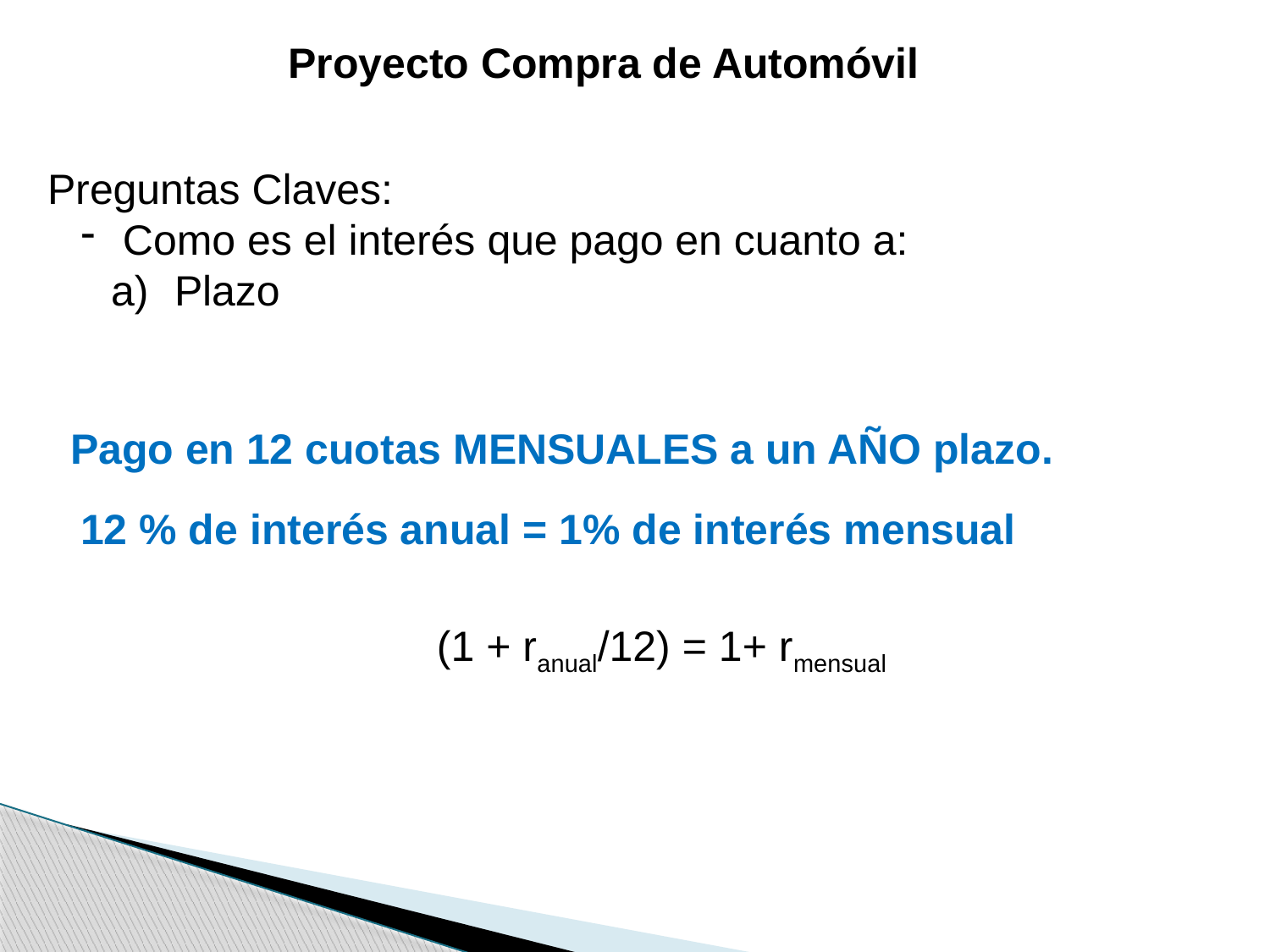

Proyecto Compra de Automóvil
Preguntas Claves:
 Como es el interés que pago en cuanto a:
Plazo

(1 + ranual/12) = 1+ rmensual
Pago en 12 cuotas MENSUALES a un AÑO plazo.
12 % de interés anual = 1% de interés mensual